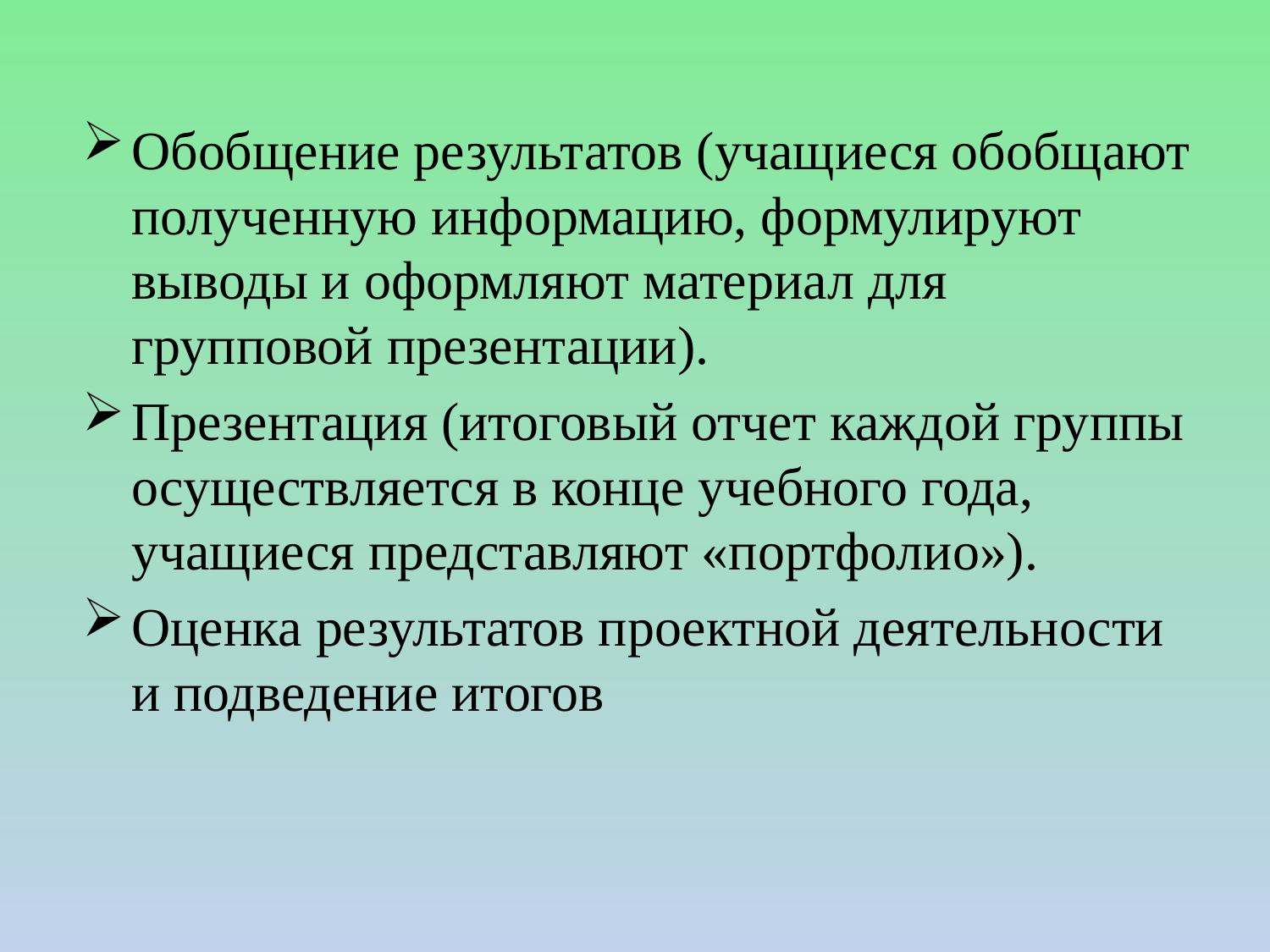

Обобщение результатов (учащиеся обобщают полученную информацию, формулируют выводы и оформляют материал для групповой презентации).
Презентация (итоговый отчет каждой группы осуществляется в конце учебного года, учащиеся представляют «портфолио»).
Оценка результатов проектной деятельности и подведение итогов